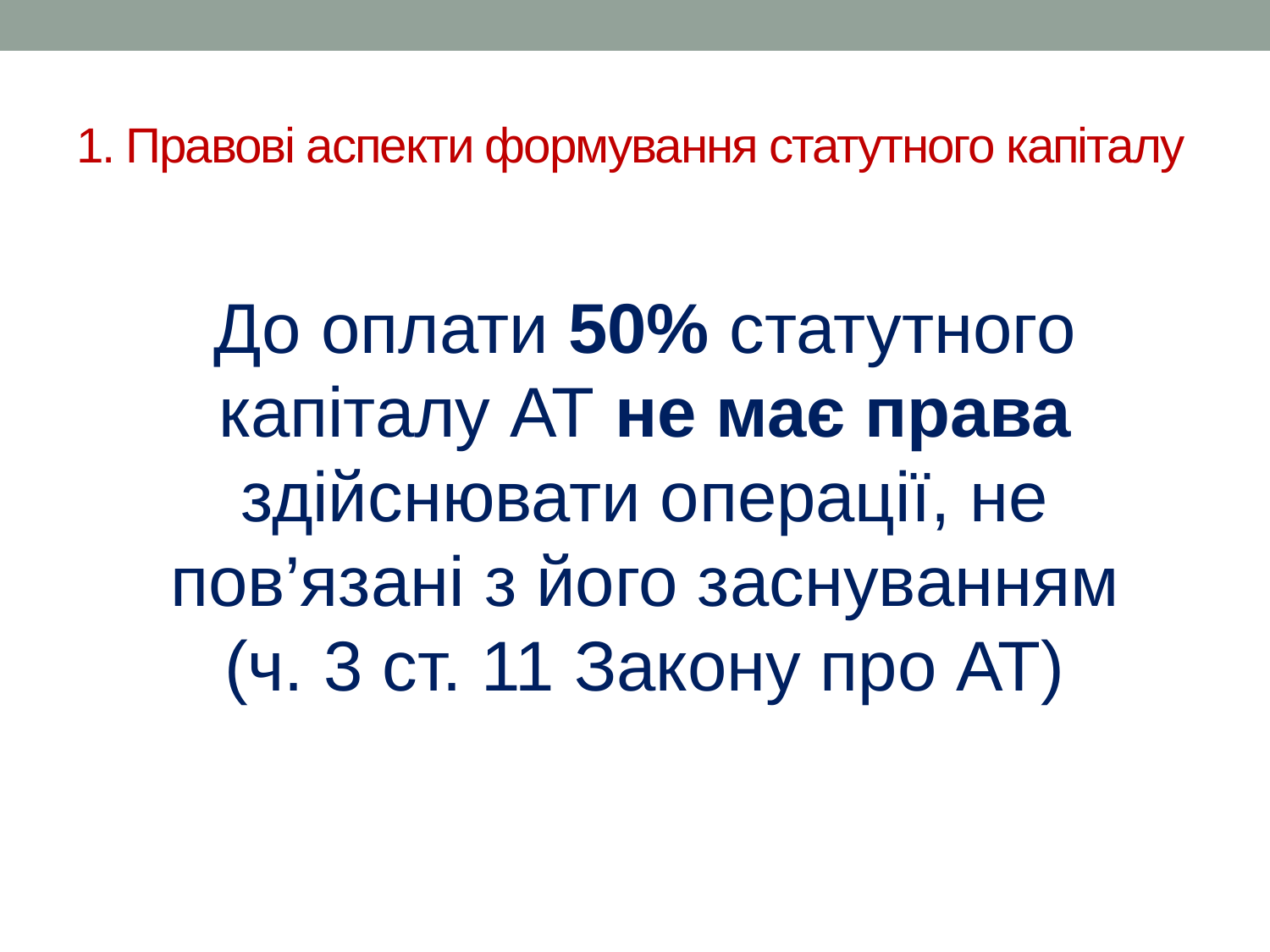

# 1. Правові аспекти формування статутного капіталу
До оплати 50% статутного капіталу АТ не має права здійснювати операції, не пов’язані з його заснуванням
(ч. 3 ст. 11 Закону про АТ)